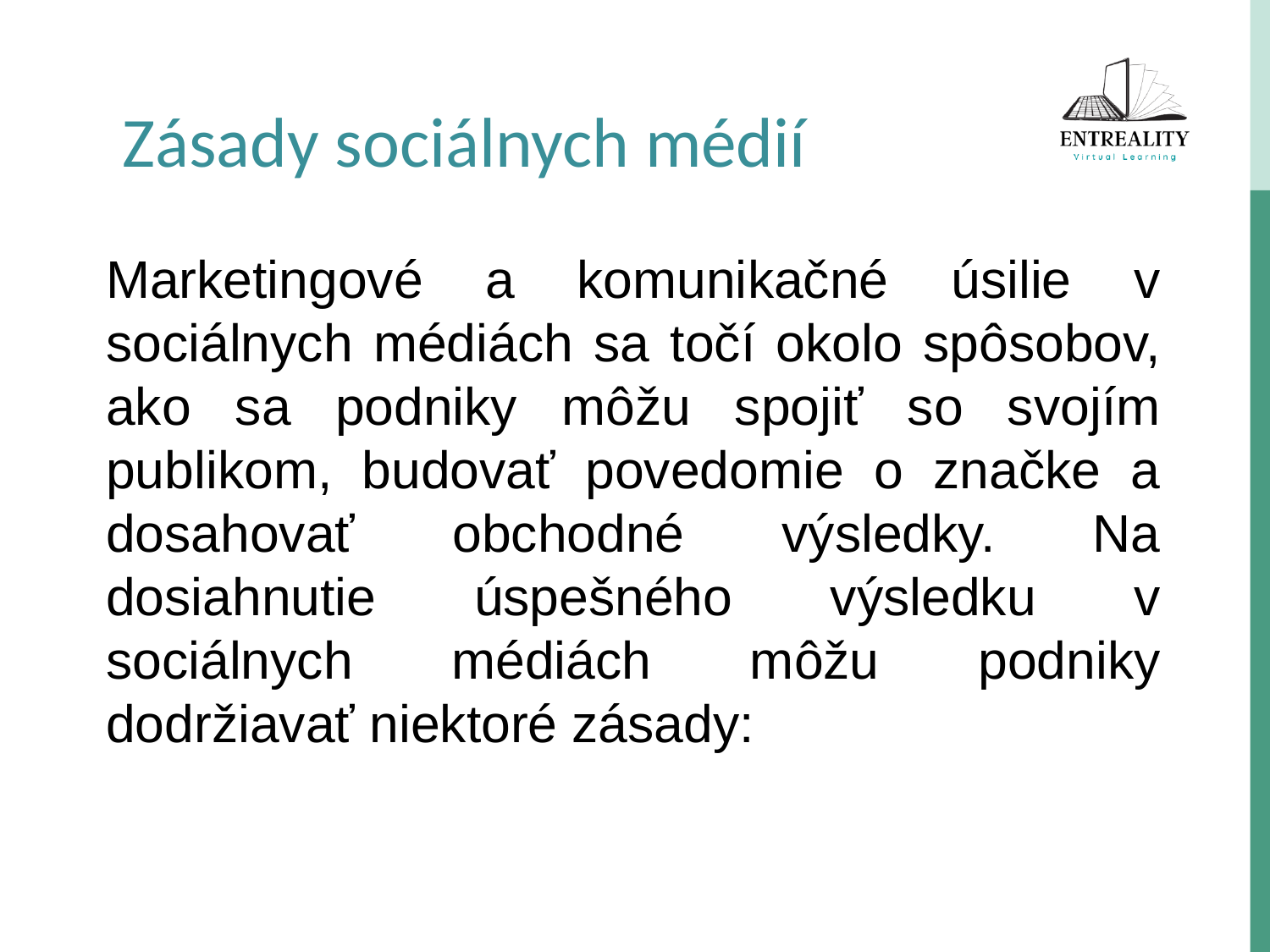

Zásady sociálnych médií

Marketingové a komunikačné úsilie v sociálnych médiách sa točí okolo spôsobov, ako sa podniky môžu spojiť so svojím publikom, budovať povedomie o značke a dosahovať obchodné výsledky. Na dosiahnutie úspešného výsledku v sociálnych médiách môžu podniky dodržiavať niektoré zásady: